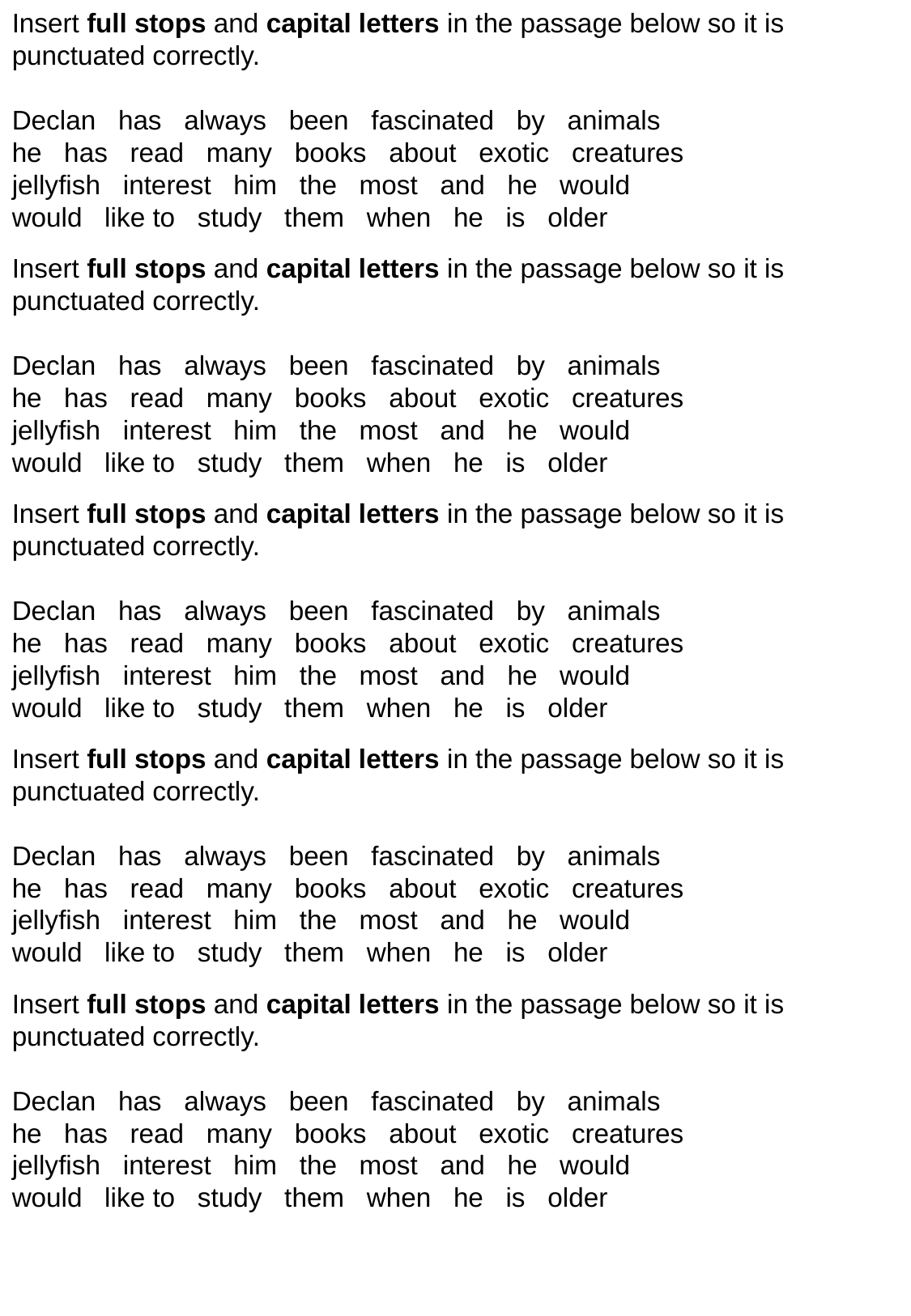

Insert full stops and capital letters in the passage below so it is punctuated correctly.

Declan   has   always   been   fascinated   by   animals
he   has   read   many   books   about   exotic   creatures
jellyfish   interest   him   the   most   and   he   would
would   like to   study   them   when   he   is   older
Insert full stops and capital letters in the passage below so it is punctuated correctly.

Declan   has   always   been   fascinated   by   animals
he   has   read   many   books   about   exotic   creatures
jellyfish   interest   him   the   most   and   he   would
would   like to   study   them   when   he   is   older
Insert full stops and capital letters in the passage below so it is punctuated correctly.

Declan   has   always   been   fascinated   by   animals
he   has   read   many   books   about   exotic   creatures
jellyfish   interest   him   the   most   and   he   would
would   like to   study   them   when   he   is   older
Insert full stops and capital letters in the passage below so it is punctuated correctly.

Declan   has   always   been   fascinated   by   animals
he   has   read   many   books   about   exotic   creatures
jellyfish   interest   him   the   most   and   he   would
would   like to   study   them   when   he   is   older
Insert full stops and capital letters in the passage below so it is punctuated correctly.

Declan   has   always   been   fascinated   by   animals
he   has   read   many   books   about   exotic   creatures
jellyfish   interest   him   the   most   and   he   would
would   like to   study   them   when   he   is   older